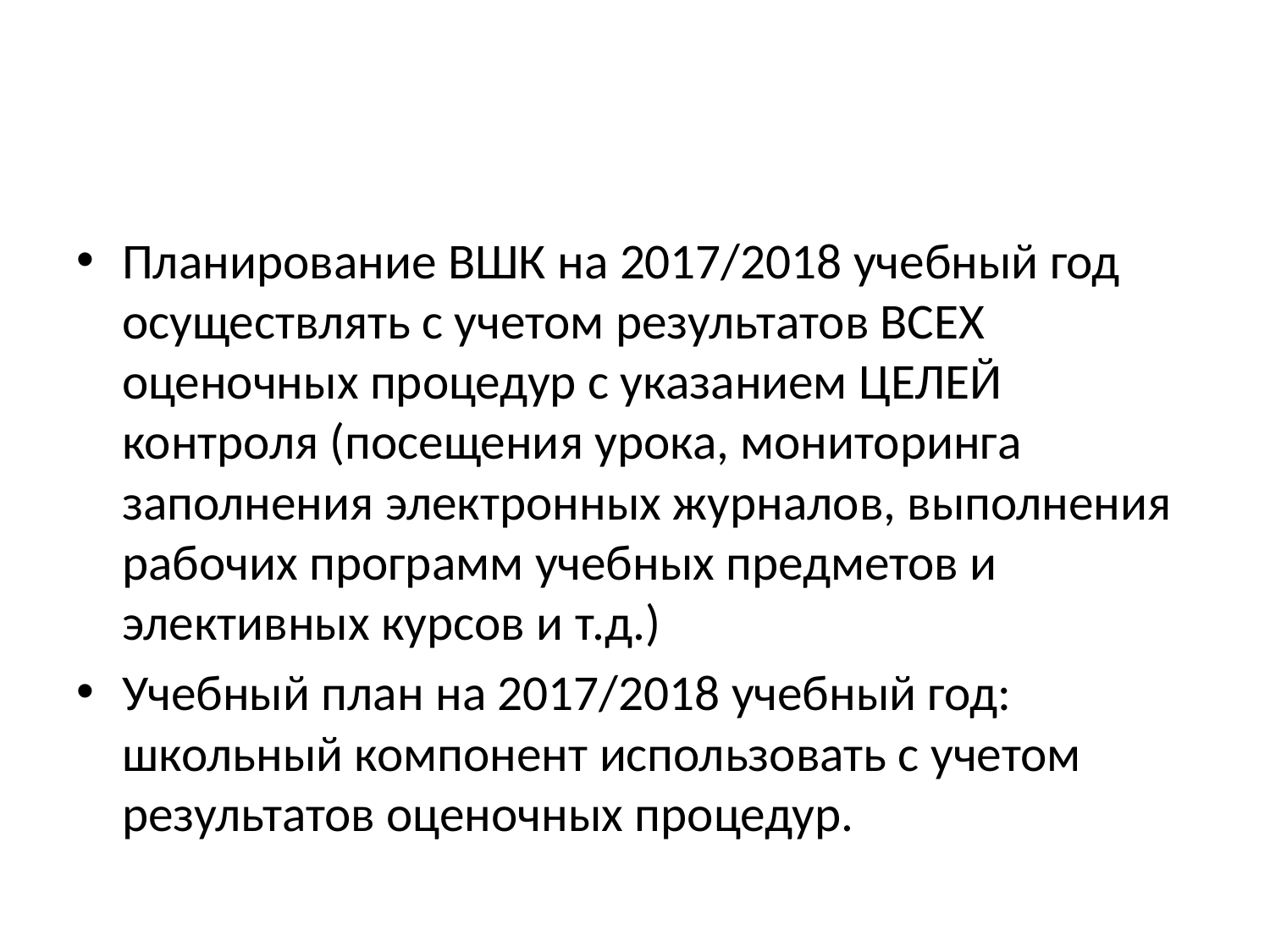

Планирование ВШК на 2017/2018 учебный год осуществлять с учетом результатов ВСЕХ оценочных процедур с указанием ЦЕЛЕЙ контроля (посещения урока, мониторинга заполнения электронных журналов, выполнения рабочих программ учебных предметов и элективных курсов и т.д.)
Учебный план на 2017/2018 учебный год: школьный компонент использовать с учетом результатов оценочных процедур.